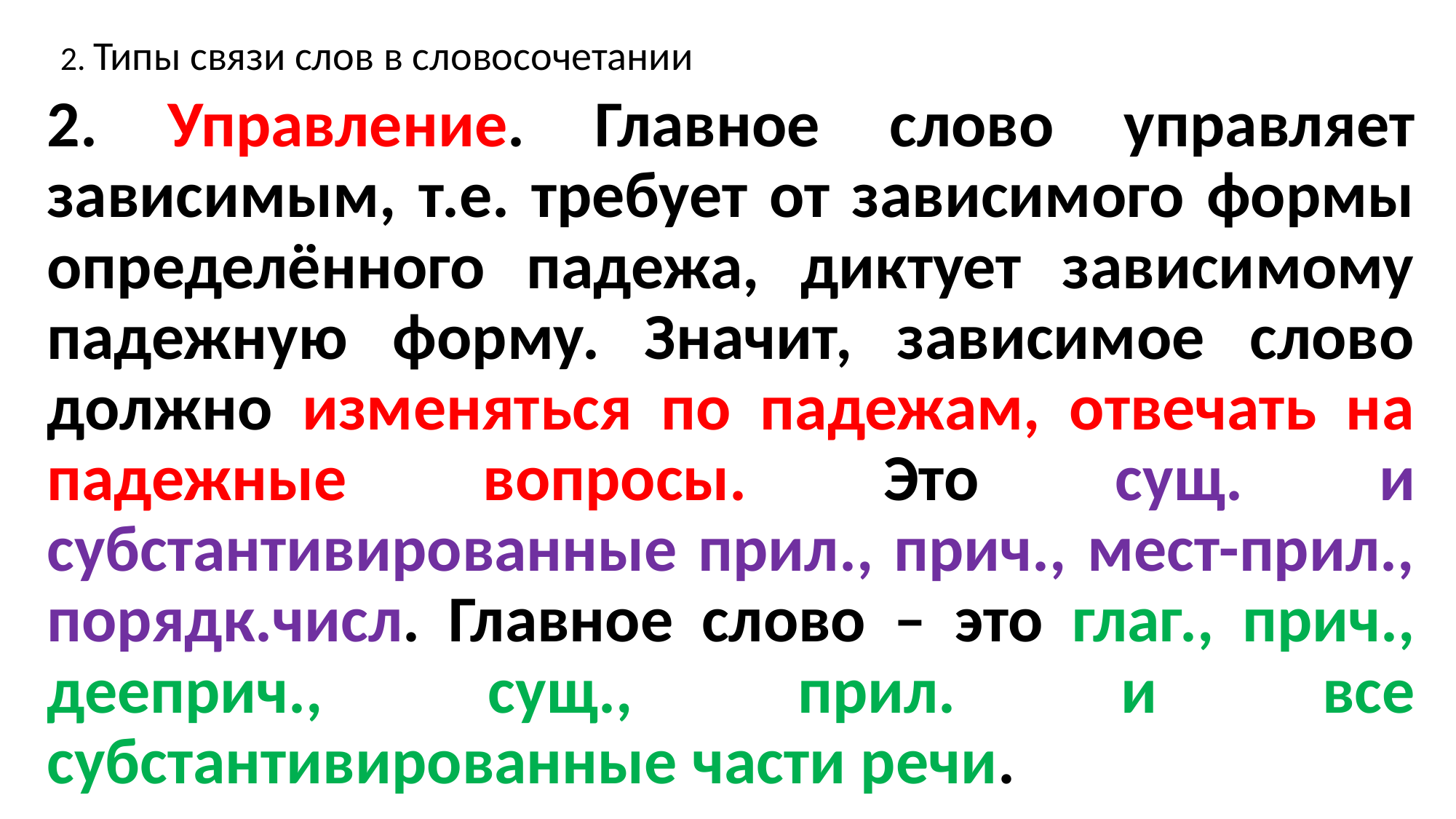

# 2. Типы связи слов в словосочетании
2. Управление. Главное слово управляет зависимым, т.е. требует от зависимого формы определённого падежа, диктует зависимому падежную форму. Значит, зависимое слово должно изменяться по падежам, отвечать на падежные вопросы. Это сущ. и субстантивированные прил., прич., мест-прил., порядк.числ. Главное слово – это глаг., прич., дееприч., сущ., прил. и все субстантивированные части речи.